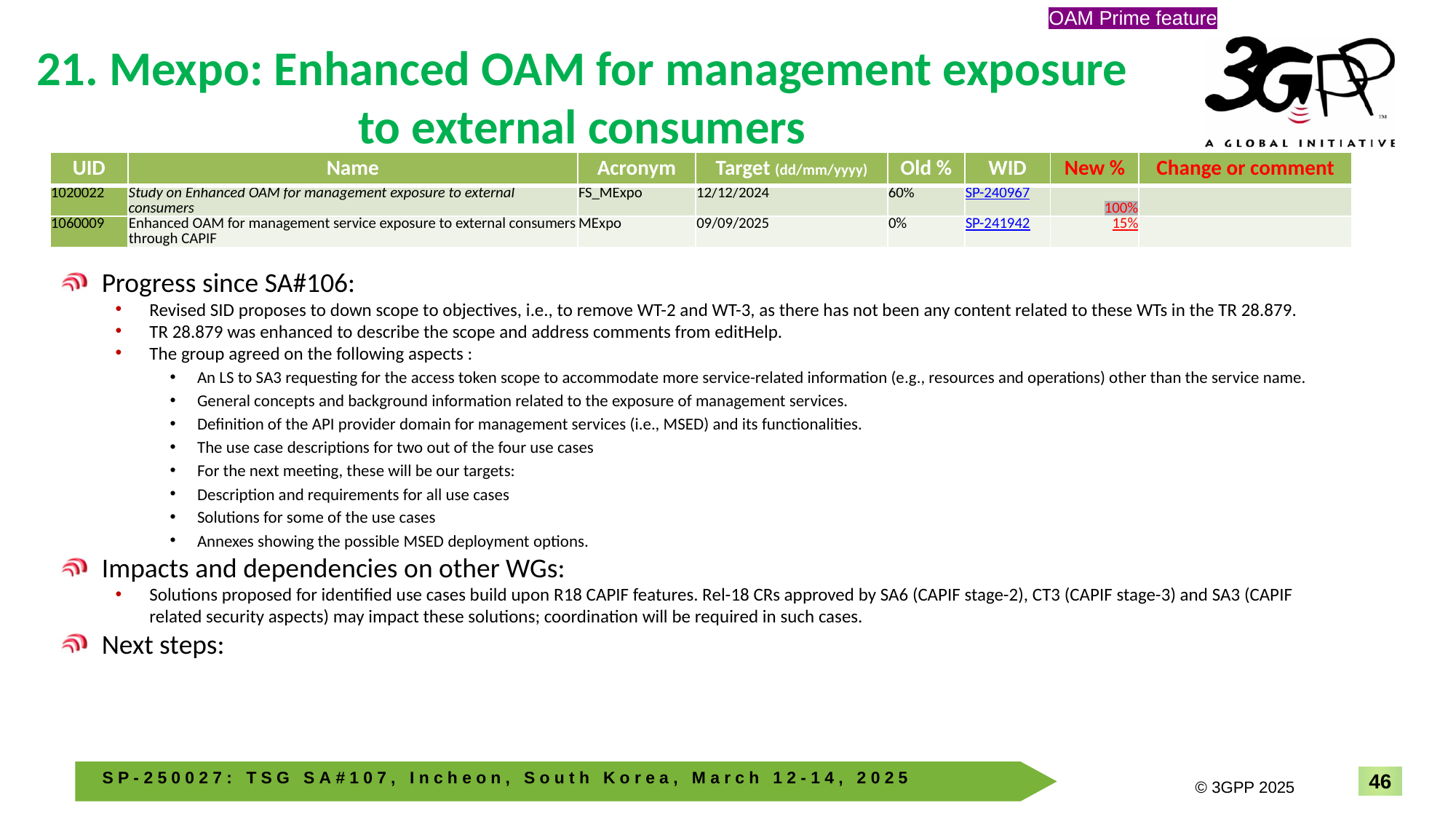

OAM Prime feature
# 21. Mexpo: Enhanced OAM for management exposure to external consumers
| UID | Name | Acronym | Target (dd/mm/yyyy) | Old % | WID | New % | Change or comment |
| --- | --- | --- | --- | --- | --- | --- | --- |
| 1020022 | Study on Enhanced OAM for management exposure to external consumers | FS\_MExpo | 12/12/2024 | 60% | SP-240967 | 100% |  |
| 1060009 | Enhanced OAM for management service exposure to external consumers through CAPIF | MExpo | 09/09/2025 | 0% | SP-241942 | 15% |  |
Progress since SA#106:
Revised SID proposes to down scope to objectives, i.e., to remove WT-2 and WT-3, as there has not been any content related to these WTs in the TR 28.879.
TR 28.879 was enhanced to describe the scope and address comments from editHelp.
The group agreed on the following aspects :
An LS to SA3 requesting for the access token scope to accommodate more service-related information (e.g., resources and operations) other than the service name.
General concepts and background information related to the exposure of management services.
Definition of the API provider domain for management services (i.e., MSED) and its functionalities.
The use case descriptions for two out of the four use cases
For the next meeting, these will be our targets:
Description and requirements for all use cases
Solutions for some of the use cases
Annexes showing the possible MSED deployment options.
Impacts and dependencies on other WGs:
Solutions proposed for identified use cases build upon R18 CAPIF features. Rel-18 CRs approved by SA6 (CAPIF stage-2), CT3 (CAPIF stage-3) and SA3 (CAPIF related security aspects) may impact these solutions; coordination will be required in such cases.
Next steps: